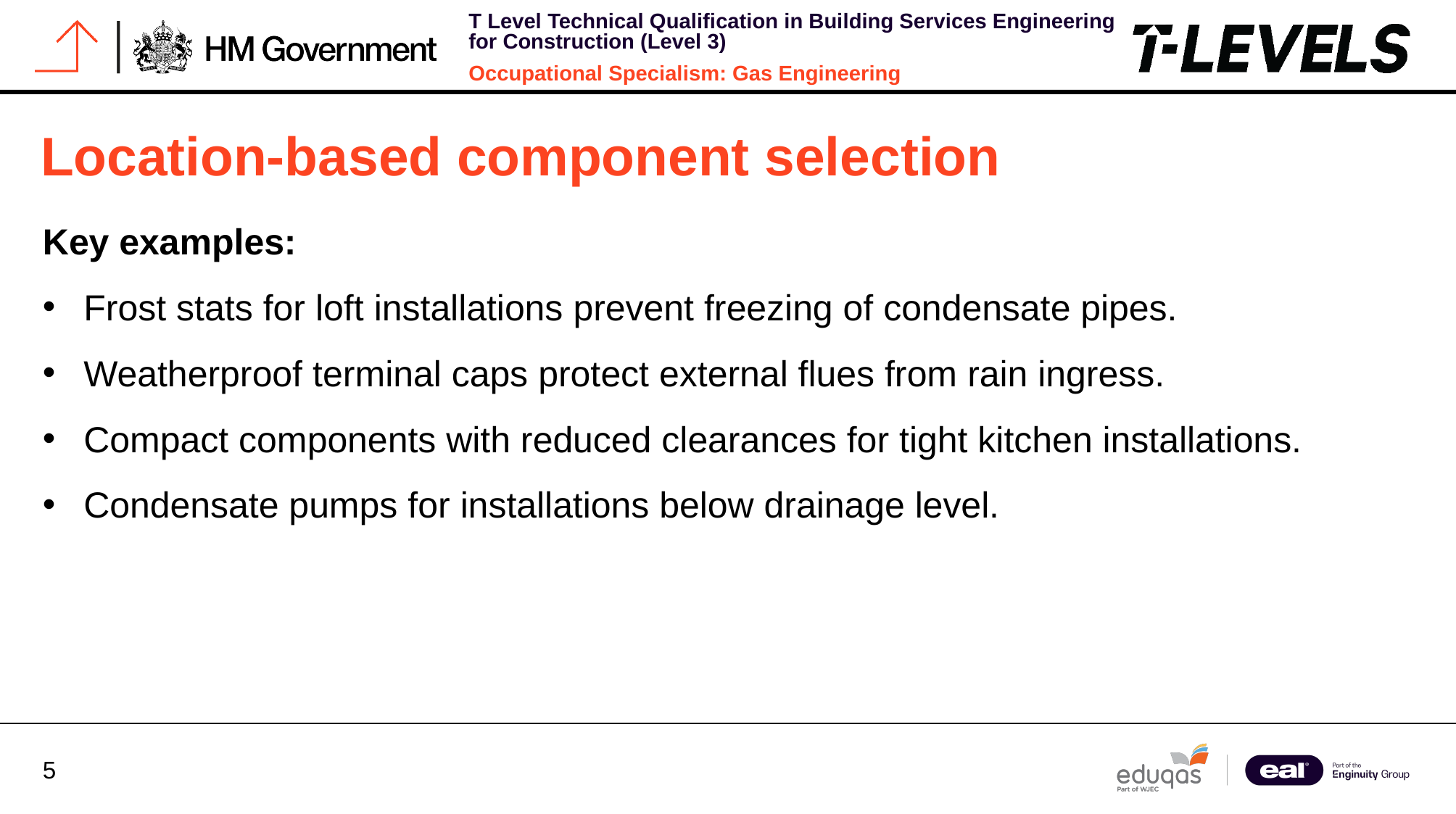

# Location-based component selection
Key examples:
Frost stats for loft installations prevent freezing of condensate pipes.
Weatherproof terminal caps protect external flues from rain ingress.
Compact components with reduced clearances for tight kitchen installations.
Condensate pumps for installations below drainage level.